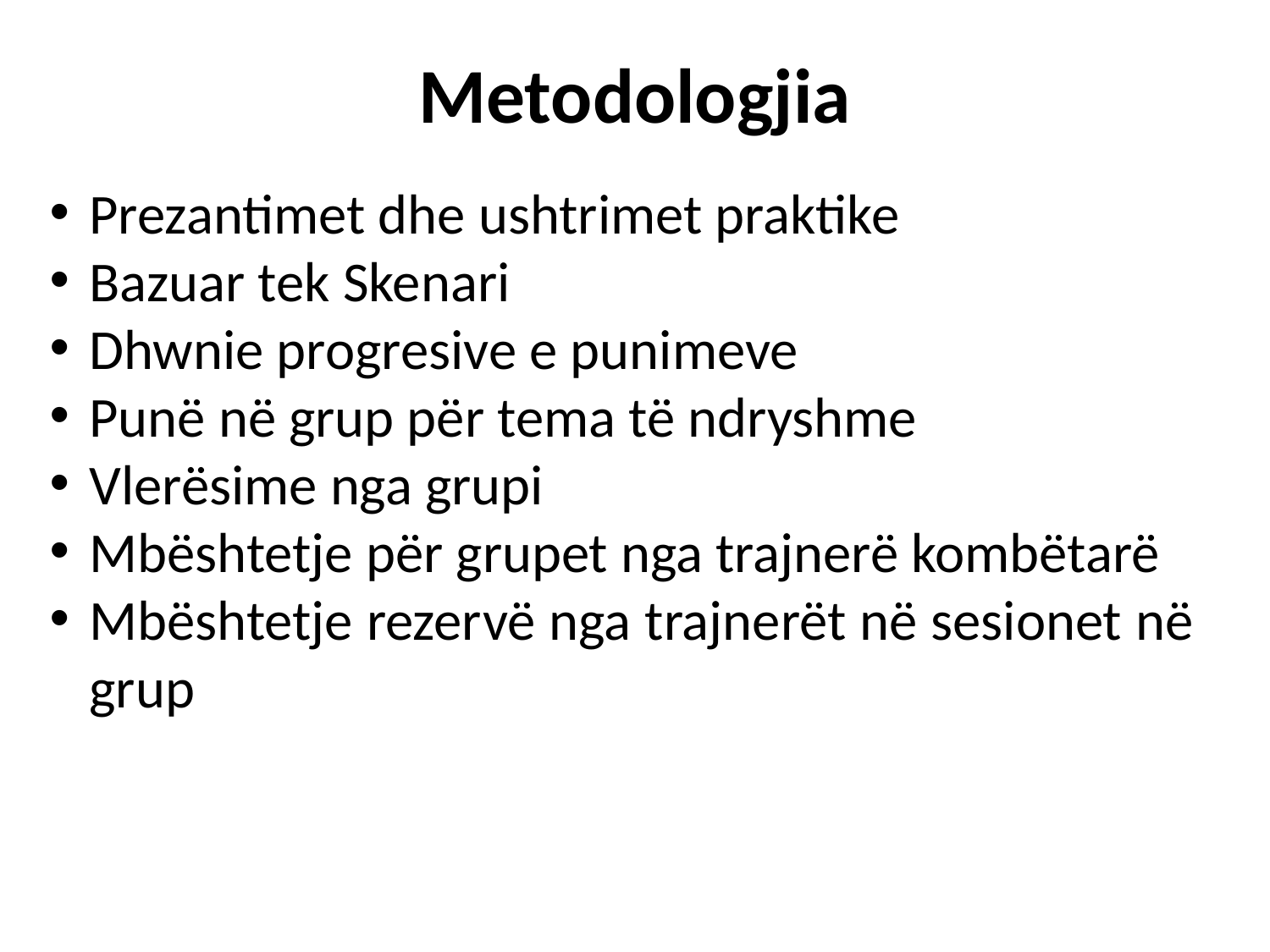

# Metodologjia

Prezantimet dhe ushtrimet praktike
Bazuar tek Skenari
Dhwnie progresive e punimeve
Punë në grup për tema të ndryshme
Vlerësime nga grupi
Mbështetje për grupet nga trajnerë kombëtarë
Mbështetje rezervë nga trajnerët në sesionet në grup